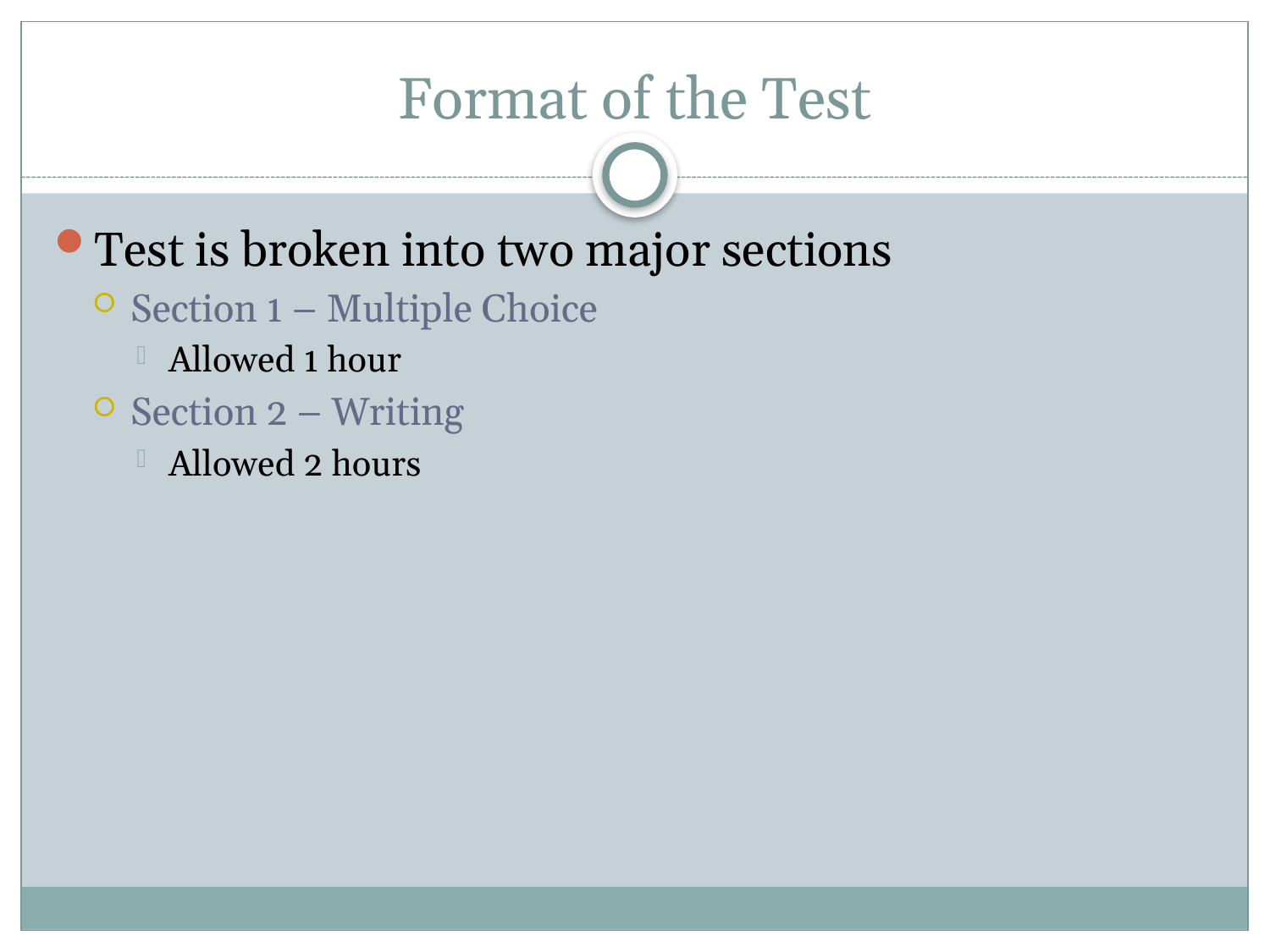

# Format of the Test
Test is broken into two major sections
Section 1 – Multiple Choice
Allowed 1 hour
Section 2 – Writing
Allowed 2 hours